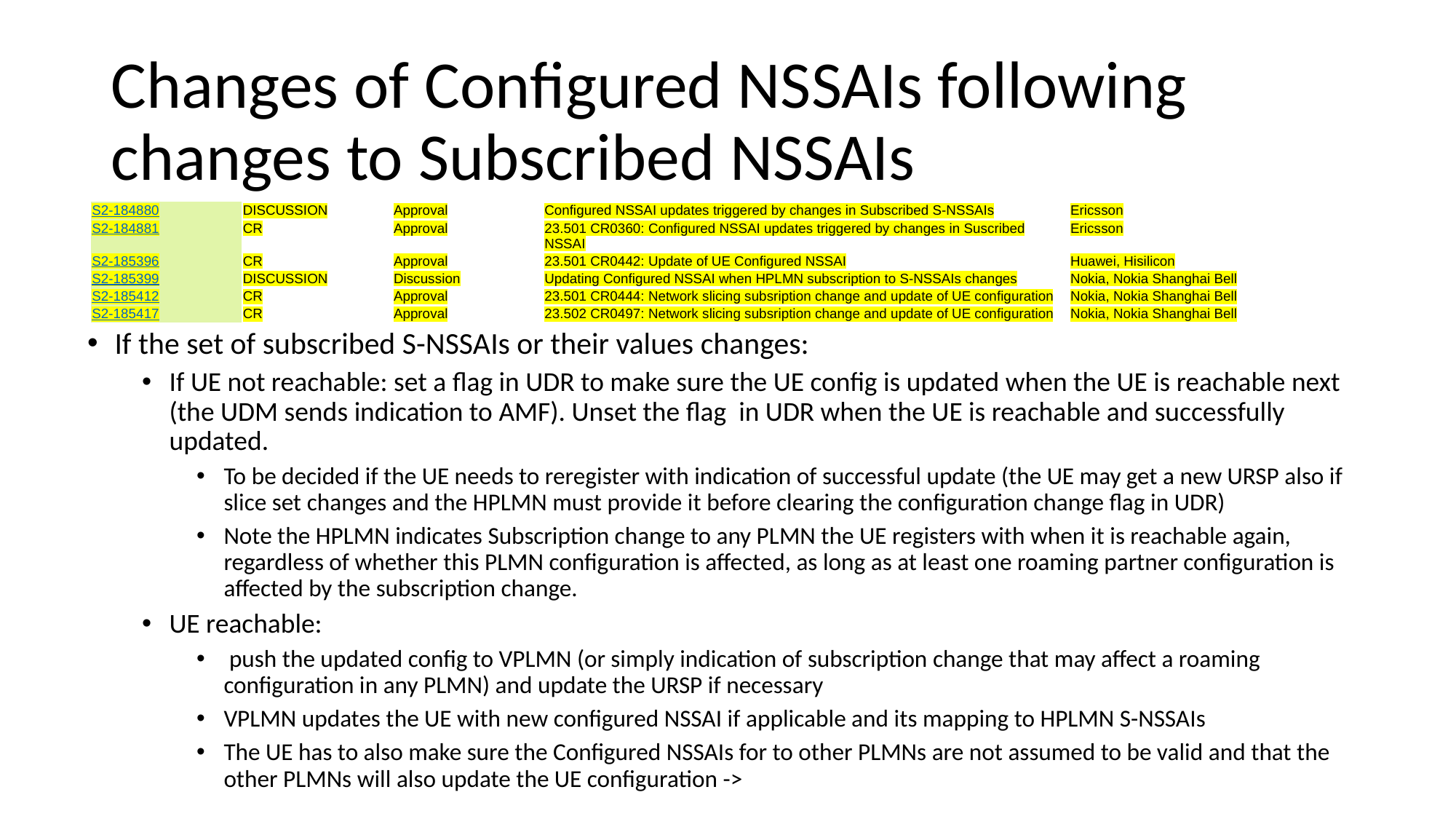

# Changes of Configured NSSAIs following changes to Subscribed NSSAIs
| S2-184880 | DISCUSSION | Approval | Configured NSSAI updates triggered by changes in Subscribed S-NSSAIs | Ericsson |
| --- | --- | --- | --- | --- |
| S2-184881 | CR | Approval | 23.501 CR0360: Configured NSSAI updates triggered by changes in Suscribed NSSAI | Ericsson |
| S2-185396 | CR | Approval | 23.501 CR0442: Update of UE Configured NSSAI | Huawei, Hisilicon |
| S2-185399 | DISCUSSION | Discussion | Updating Configured NSSAI when HPLMN subscription to S-NSSAIs changes | Nokia, Nokia Shanghai Bell |
| S2-185412 | CR | Approval | 23.501 CR0444: Network slicing subsription change and update of UE configuration | Nokia, Nokia Shanghai Bell |
| S2-185417 | CR | Approval | 23.502 CR0497: Network slicing subsription change and update of UE configuration | Nokia, Nokia Shanghai Bell |
If the set of subscribed S-NSSAIs or their values changes:
If UE not reachable: set a flag in UDR to make sure the UE config is updated when the UE is reachable next (the UDM sends indication to AMF). Unset the flag  in UDR when the UE is reachable and successfully updated.
To be decided if the UE needs to reregister with indication of successful update (the UE may get a new URSP also if slice set changes and the HPLMN must provide it before clearing the configuration change flag in UDR)
Note the HPLMN indicates Subscription change to any PLMN the UE registers with when it is reachable again, regardless of whether this PLMN configuration is affected, as long as at least one roaming partner configuration is affected by the subscription change.
UE reachable:
 push the updated config to VPLMN (or simply indication of subscription change that may affect a roaming configuration in any PLMN) and update the URSP if necessary
VPLMN updates the UE with new configured NSSAI if applicable and its mapping to HPLMN S-NSSAIs
The UE has to also make sure the Configured NSSAIs for to other PLMNs are not assumed to be valid and that the other PLMNs will also update the UE configuration ->